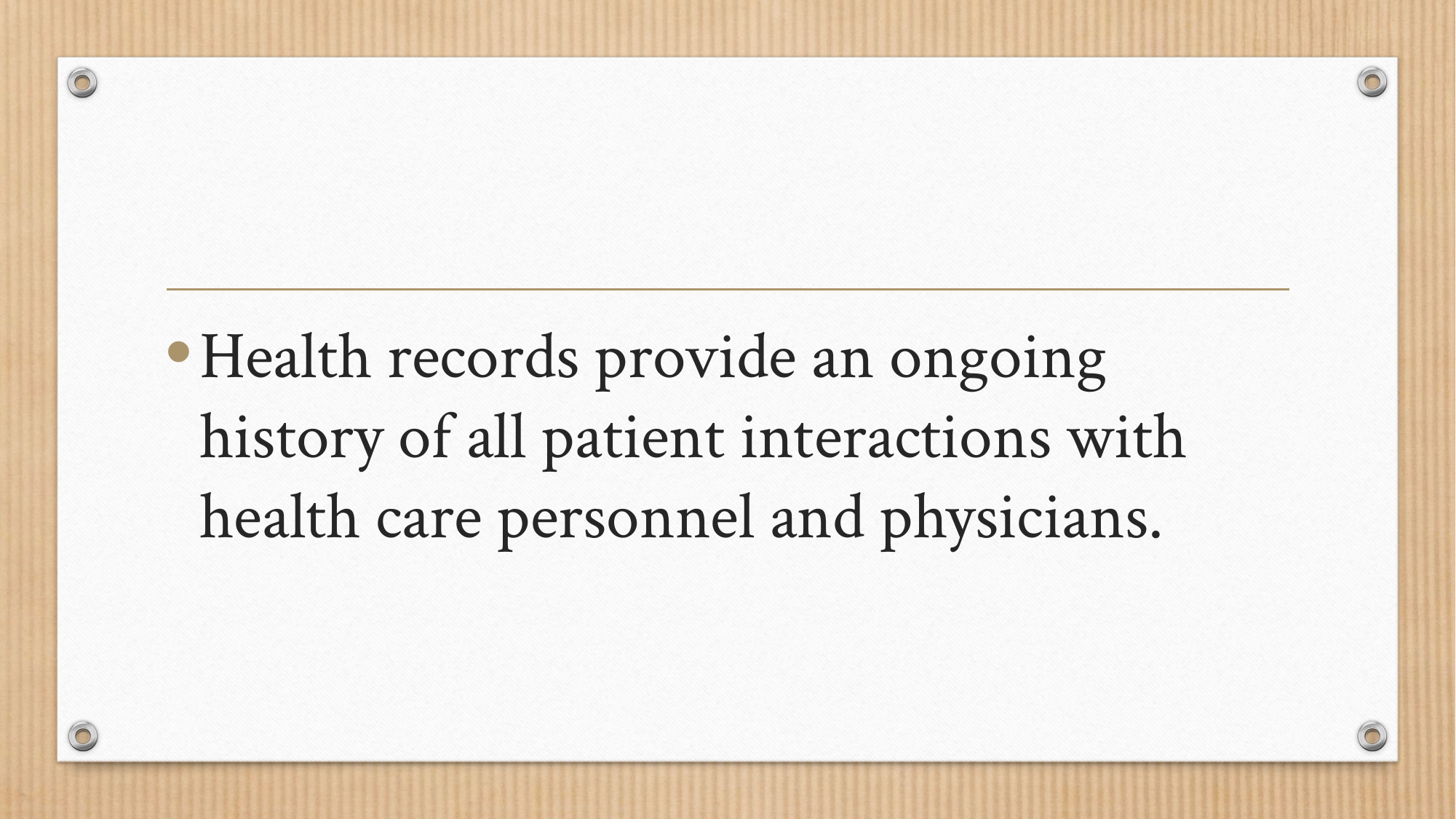

#
Health records provide an ongoing history of all patient interactions with health care personnel and physicians.